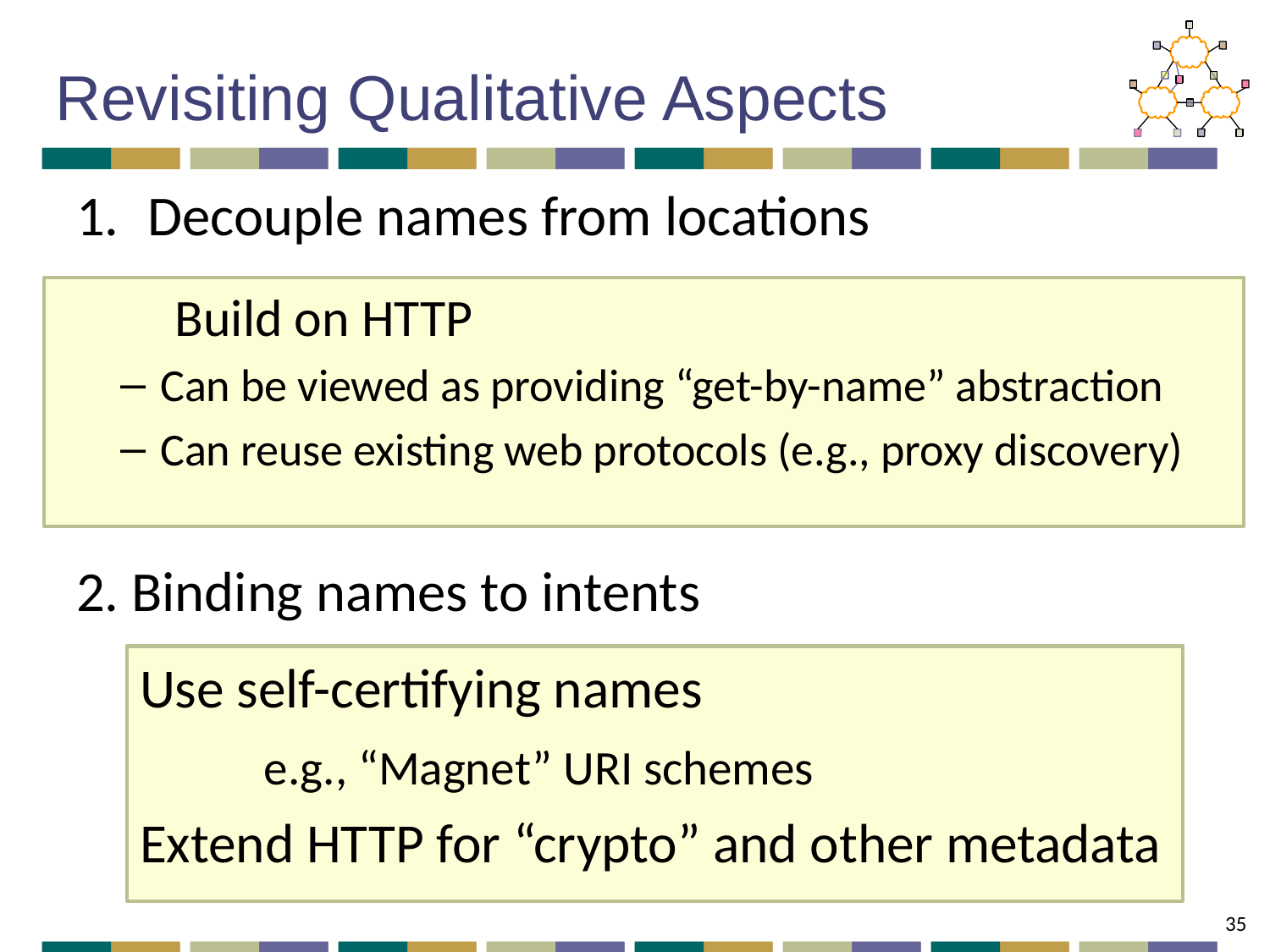

# Revisiting Qualitative Aspects
Decouple names from locations

	Build on HTTP
Can be viewed as providing “get-by-name” abstraction
Can reuse existing web protocols (e.g., proxy discovery)
2. Binding names to intents
Use self-certifying names
	e.g., “Magnet” URI schemes
Extend HTTP for “crypto” and other metadata
35